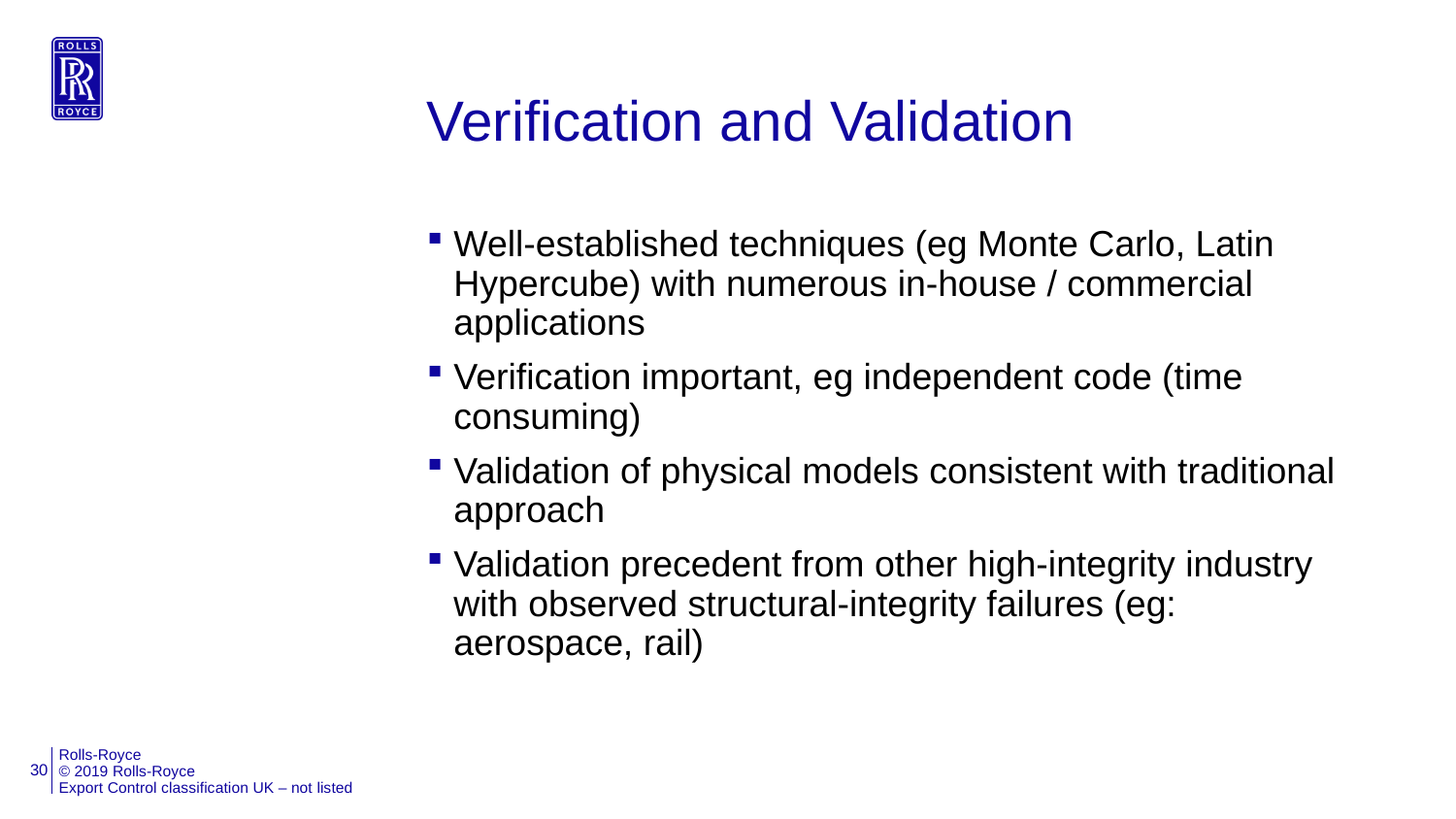

30
# Verification and Validation
Well-established techniques (eg Monte Carlo, Latin Hypercube) with numerous in-house / commercial applications
Verification important, eg independent code (time consuming)
Validation of physical models consistent with traditional approach
Validation precedent from other high-integrity industry with observed structural-integrity failures (eg: aerospace, rail)